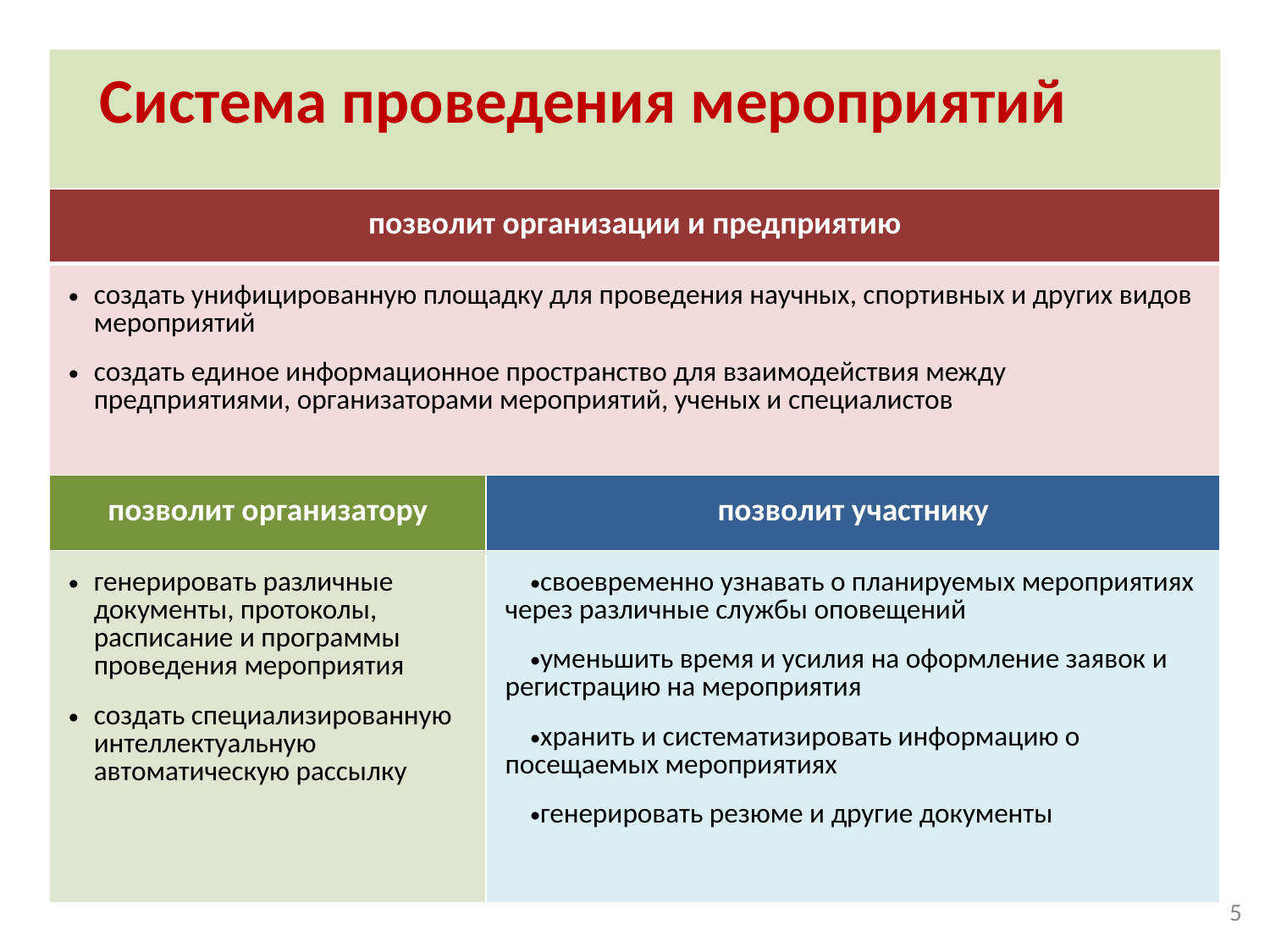

# Система проведения мероприятий
| позволит организации и предприятию |  |
| --- | --- |
| создать унифицированную площадку для проведения научных, спортивных и других видов мероприятий создать единое информационное пространство для взаимодействия между предприятиями, организаторами мероприятий, ученых и специалистов |  |
| позволит организатору | позволит участнику |
| генерировать различные документы, протоколы, расписание и программы проведения мероприятия создать специализированную интеллектуальную автоматическую рассылку | своевременно узнавать о планируемых мероприятиях через различные службы оповещений уменьшить время и усилия на оформление заявок и регистрацию на мероприятия хранить и систематизировать информацию о посещаемых мероприятиях генерировать резюме и другие документы |
5